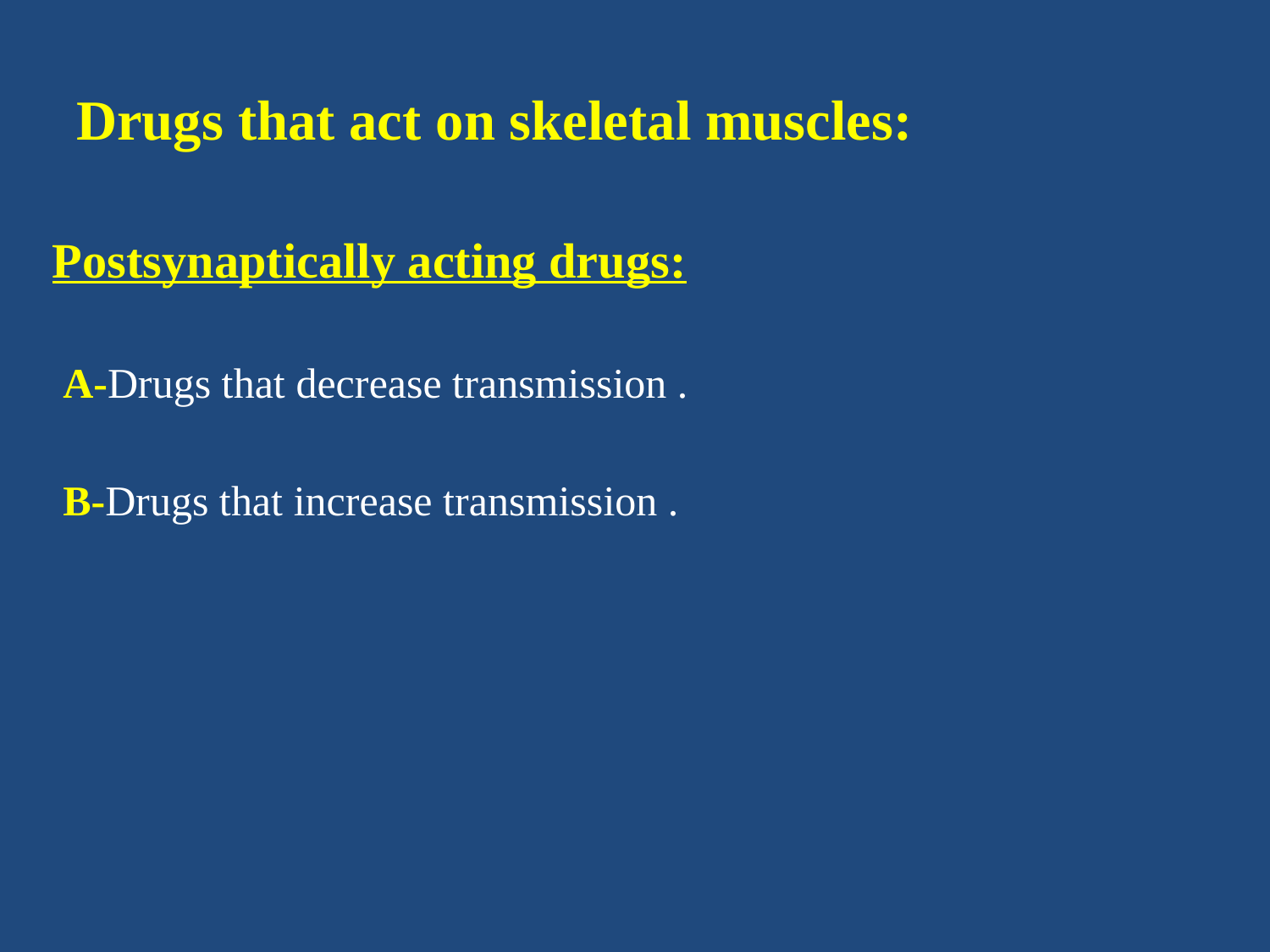

# Drugs that act on skeletal muscles:
Postsynaptically acting drugs:

 A-Drugs that decrease transmission .

 B-Drugs that increase transmission .